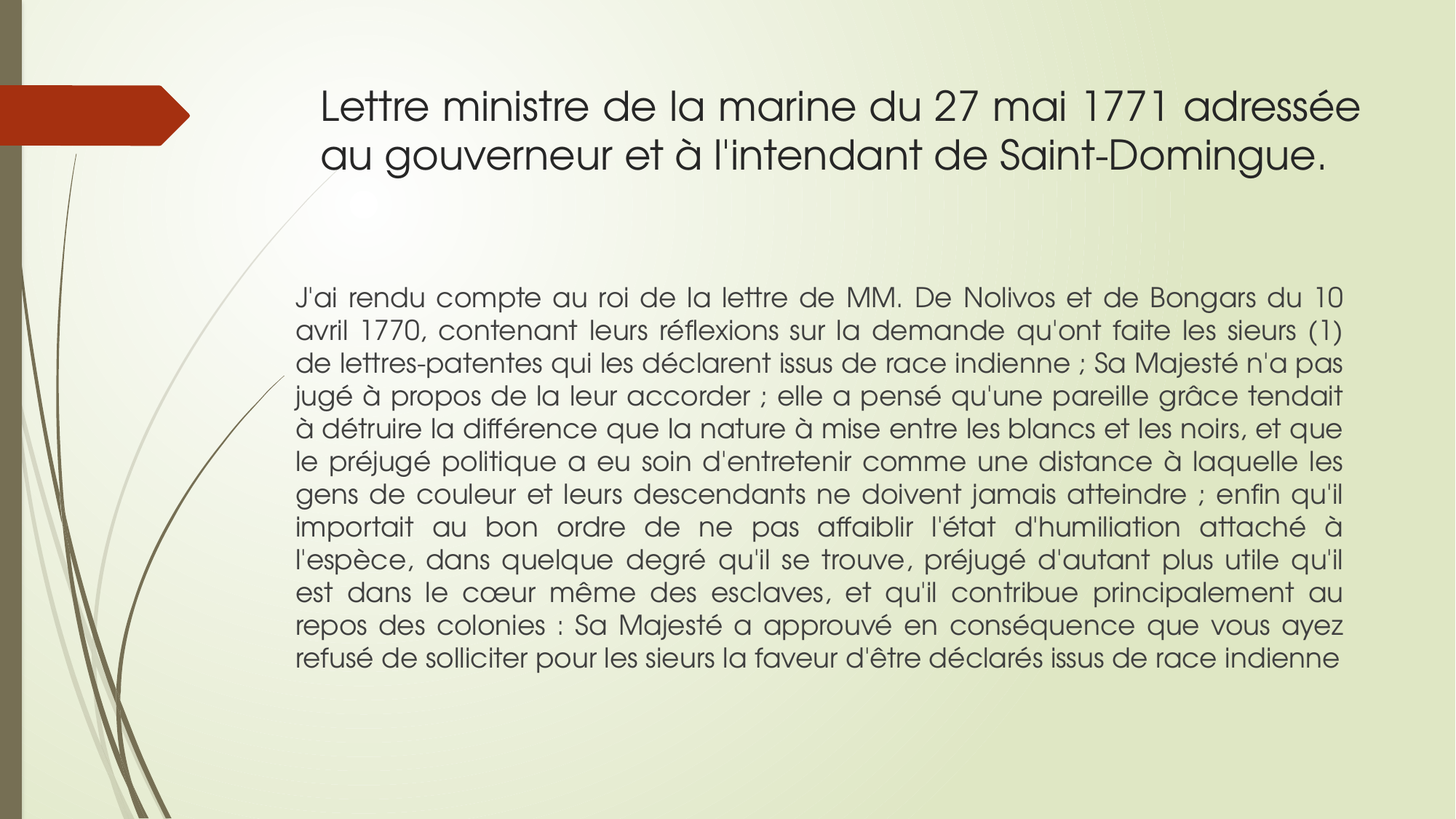

# Lettre ministre de la marine du 27 mai 1771 adressée au gouverneur et à l'intendant de Saint-Domingue.
J'ai rendu compte au roi de la lettre de MM. De Nolivos et de Bongars du 10 avril 1770, contenant leurs réflexions sur la demande qu'ont faite les sieurs (1) de lettres-patentes qui les déclarent issus de race indienne ; Sa Majesté n'a pas jugé à propos de la leur accorder ; elle a pensé qu'une pareille grâce tendait à détruire la différence que la nature à mise entre les blancs et les noirs, et que le préjugé politique a eu soin d'entretenir comme une distance à laquelle les gens de couleur et leurs descendants ne doivent jamais atteindre ; enfin qu'il importait au bon ordre de ne pas affaiblir l'état d'humiliation attaché à l'espèce, dans quelque degré qu'il se trouve, préjugé d'autant plus utile qu'il est dans le cœur même des esclaves, et qu'il contribue principalement au repos des colonies : Sa Majesté a approuvé en conséquence que vous ayez refusé de solliciter pour les sieurs la faveur d'être déclarés issus de race indienne